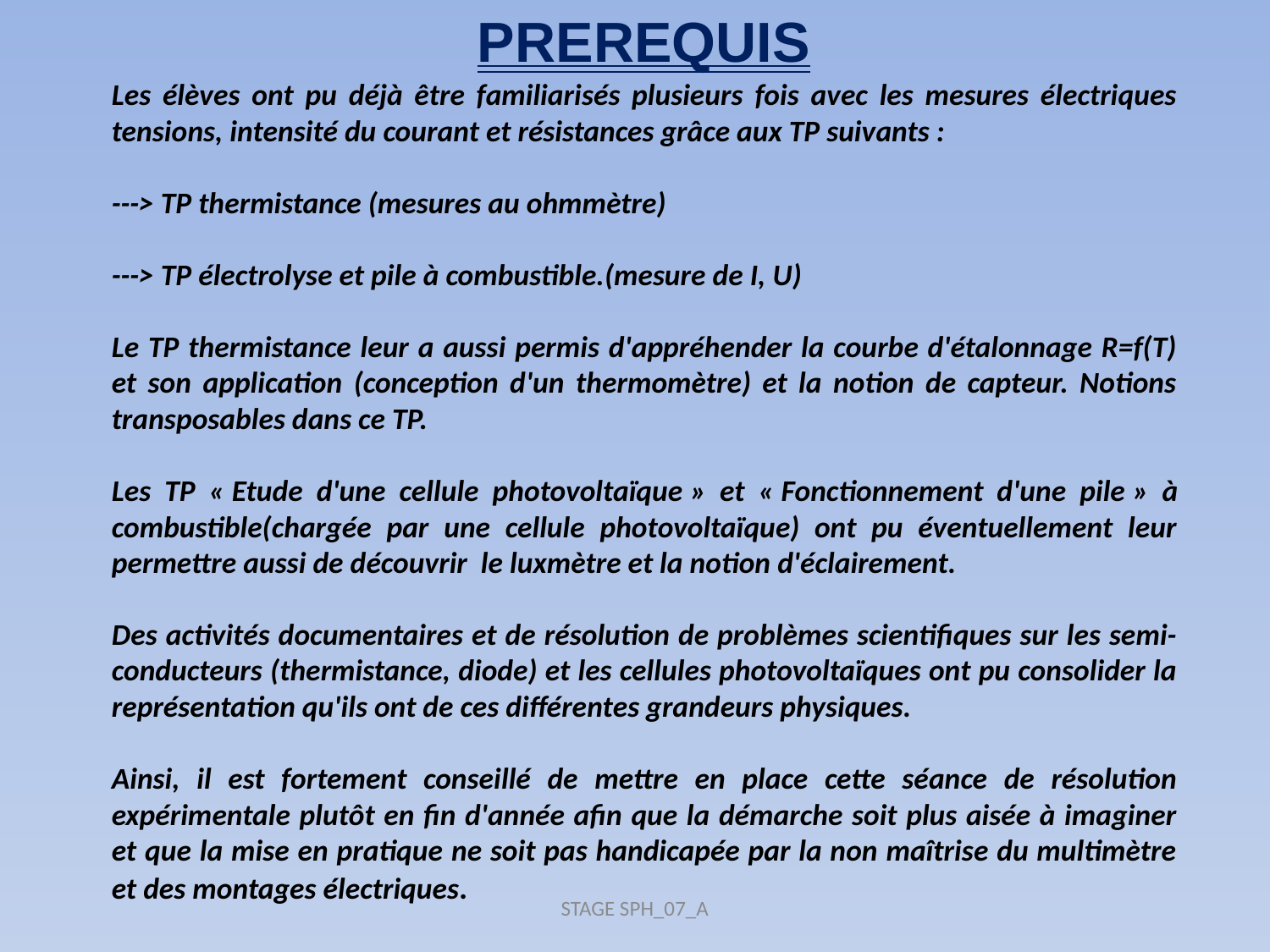

PREREQUIS
Les élèves ont pu déjà être familiarisés plusieurs fois avec les mesures électriques tensions, intensité du courant et résistances grâce aux TP suivants :

---> TP thermistance (mesures au ohmmètre)

---> TP électrolyse et pile à combustible.(mesure de I, U)

Le TP thermistance leur a aussi permis d'appréhender la courbe d'étalonnage R=f(T) et son application (conception d'un thermomètre) et la notion de capteur. Notions transposables dans ce TP.

Les TP « Etude d'une cellule photovoltaïque » et « Fonctionnement d'une pile » à combustible(chargée par une cellule photovoltaïque) ont pu éventuellement leur permettre aussi de découvrir  le luxmètre et la notion d'éclairement.

Des activités documentaires et de résolution de problèmes scientifiques sur les semi-conducteurs (thermistance, diode) et les cellules photovoltaïques ont pu consolider la représentation qu'ils ont de ces différentes grandeurs physiques.

Ainsi, il est fortement conseillé de mettre en place cette séance de résolution expérimentale plutôt en fin d'année afin que la démarche soit plus aisée à imaginer et que la mise en pratique ne soit pas handicapée par la non maîtrise du multimètre et des montages électriques.
STAGE SPH_07_A